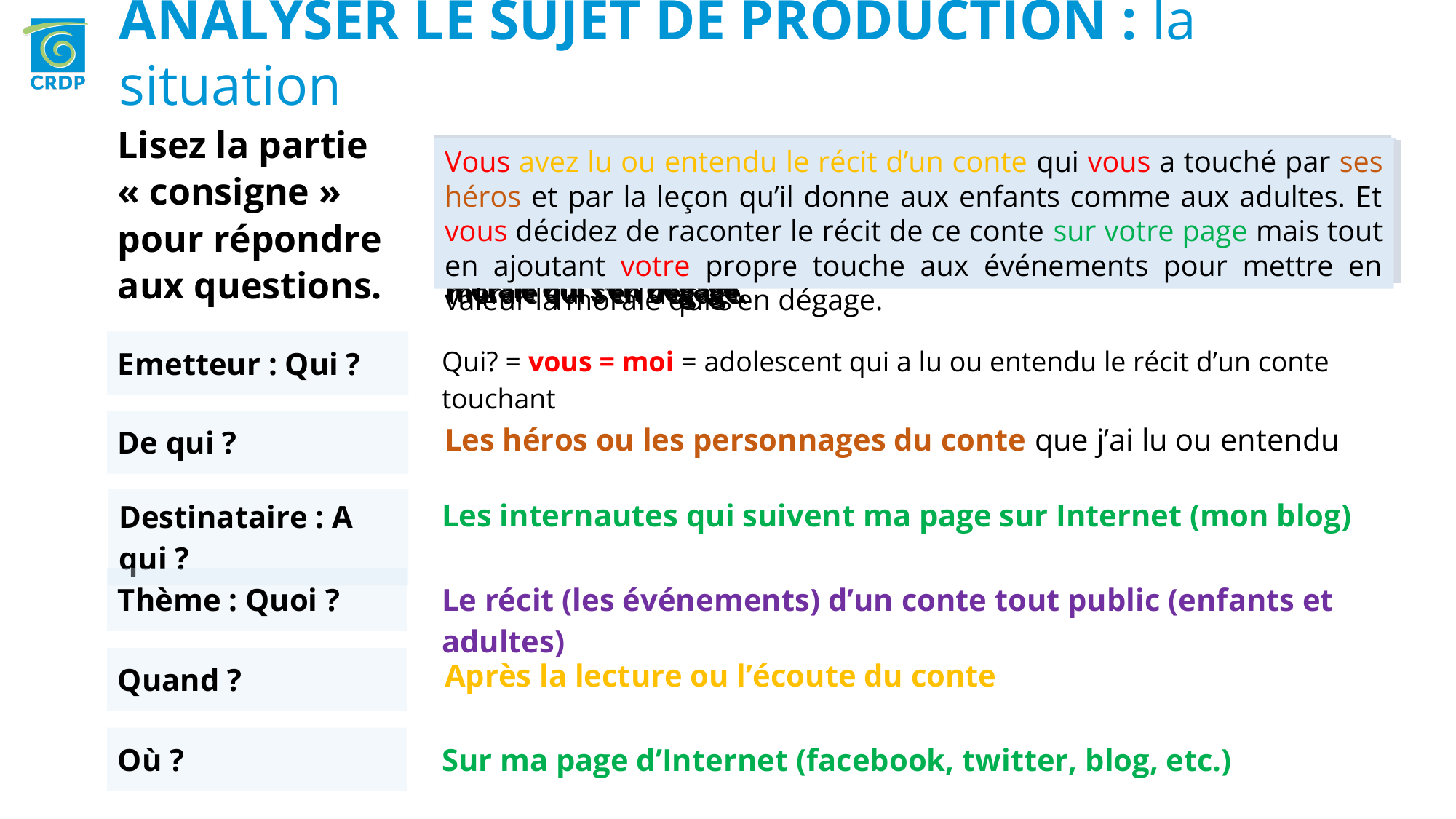

ANALYSER LE SUJET DE PRODUCTION : la situation
Lisez la partie « consigne » pour répondre aux questions.
Vous avez lu ou entendu le récit d’un conte qui vous a touché par ses héros et par la leçon qu’il donne aux enfants comme aux adultes. Et vous décidez de raconter le récit de ce conte sur votre page mais tout en ajoutant votre propre touche aux événements pour mettre en valeur la morale qui s’en dégage.
Vous avez lu ou entendu le récit d’un conte qui vous a touché par ses héros et par la leçon qu’il donne aux enfants comme aux adultes. Et vous décidez de raconter le récit de ce conte sur votre page mais tout en ajoutant votre propre touche aux événements pour mettre en valeur la morale qui s’en dégage.
Vous avez lu ou entendu le récit d’un conte qui vous a touché par ses héros et par la leçon qu’il donne aux enfants comme aux adultes. Et vous décidez de raconter le récit de ce conte sur votre page mais tout en ajoutant votre propre touche aux événements pour mettre en valeur la morale qui s’en dégage.
Vous avez lu ou entendu le récit d’un conte qui vous a touché par ses héros et par la leçon qu’il donne aux enfants comme aux adultes. Et vous décidez de raconter le récit de ce conte sur votre page mais tout en ajoutant votre propre touche aux événements pour mettre en valeur la morale qui s’en dégage.
Vous avez lu ou entendu le récit d’un conte qui vous a touché par ses héros et par la leçon qu’il donne aux enfants comme aux adultes. Et vous décidez de raconter le récit de ce conte sur votre page mais tout en ajoutant votre propre touche aux événements pour mettre en valeur la morale qui s’en dégage.
Vous avez lu ou entendu le récit d’un conte qui vous a touché par ses héros et par la leçon qu’il donne aux enfants comme aux adultes. Et vous décidez de raconter le récit de ce conte sur votre page mais tout en ajoutant votre propre touche aux événements pour mettre en valeur la morale qui s’en dégage.
| Qui? = vous = moi = adolescent qui a lu ou entendu le récit d’un conte touchant |
| --- |
| Emetteur : Qui ? |
| --- |
| De qui ? |
| --- |
| Les héros ou les personnages du conte que j’ai lu ou entendu |
| --- |
| Les internautes qui suivent ma page sur Internet (mon blog) |
| --- |
| Destinataire : A qui ? |
| --- |
| Thème : Quoi ? |
| --- |
| Le récit (les événements) d’un conte tout public (enfants et adultes) |
| --- |
| Quand ? |
| --- |
| Après la lecture ou l’écoute du conte |
| --- |
| Où ? |
| --- |
| Sur ma page d’Internet (facebook, twitter, blog, etc.) |
| --- |